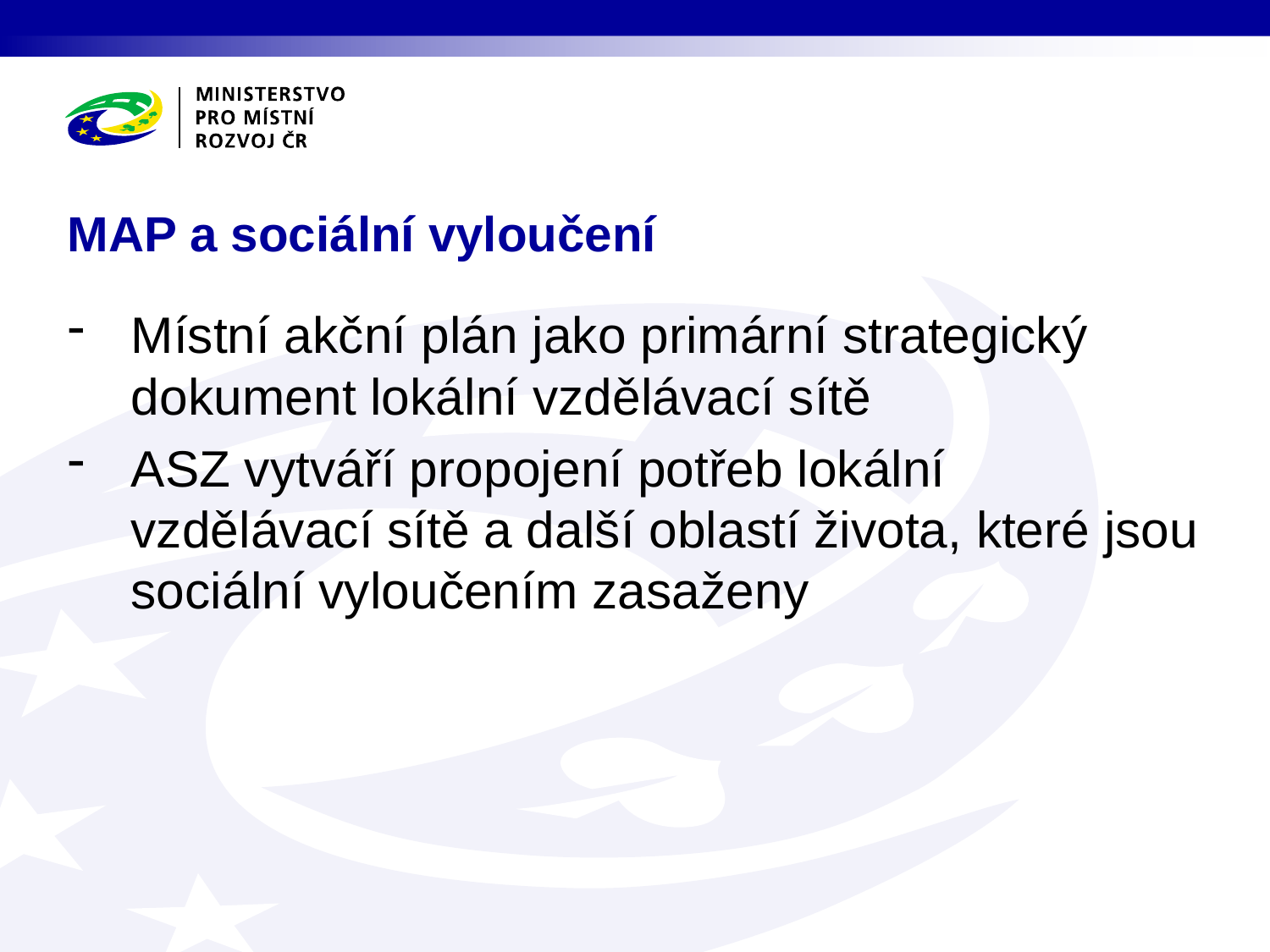

MAP a sociální vyloučení
Místní akční plán jako primární strategický dokument lokální vzdělávací sítě
ASZ vytváří propojení potřeb lokální vzdělávací sítě a další oblastí života, které jsou sociální vyloučením zasaženy